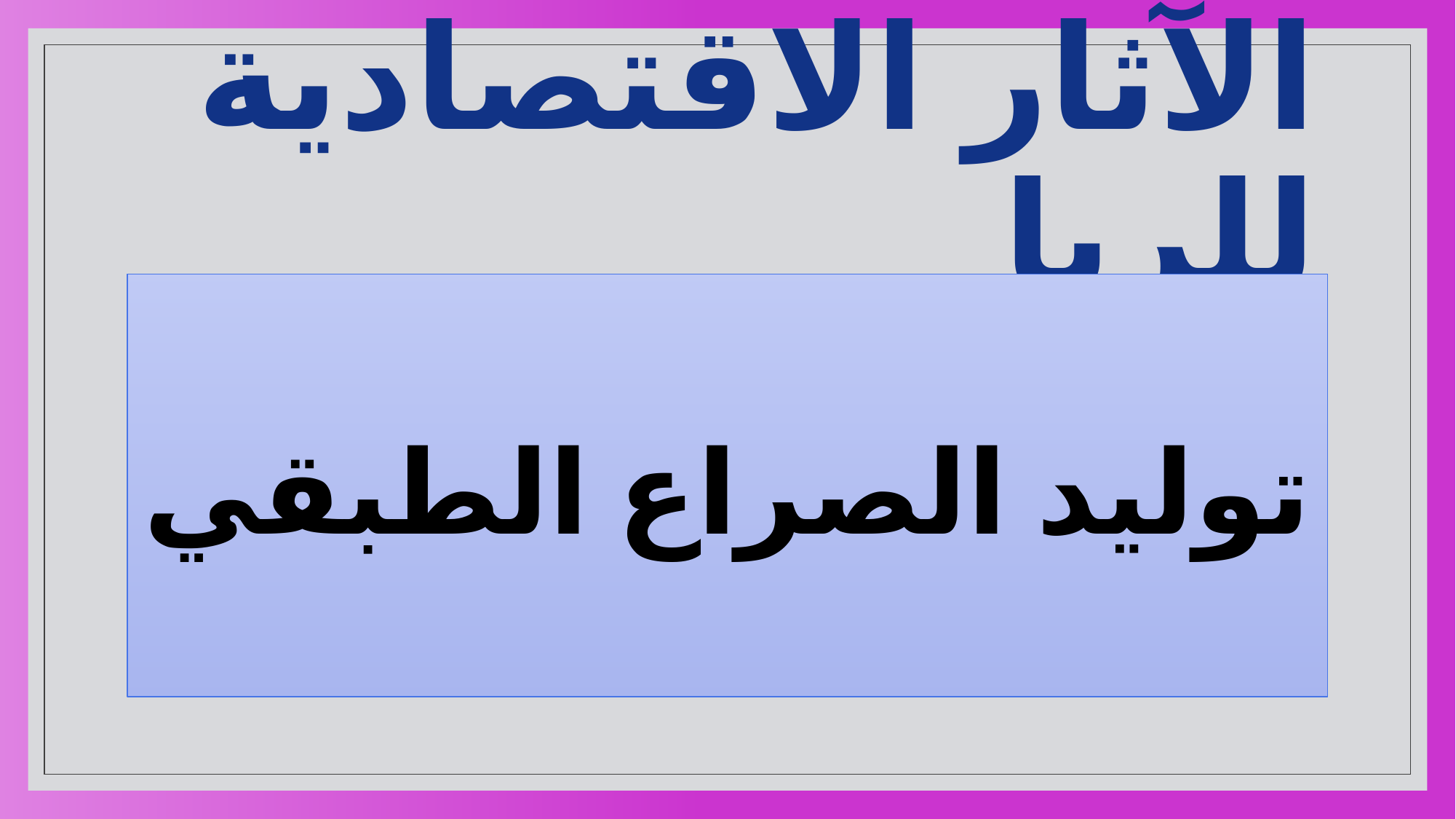

# الآثار الاقتصادية للربا

توليد الصراع الطبقي